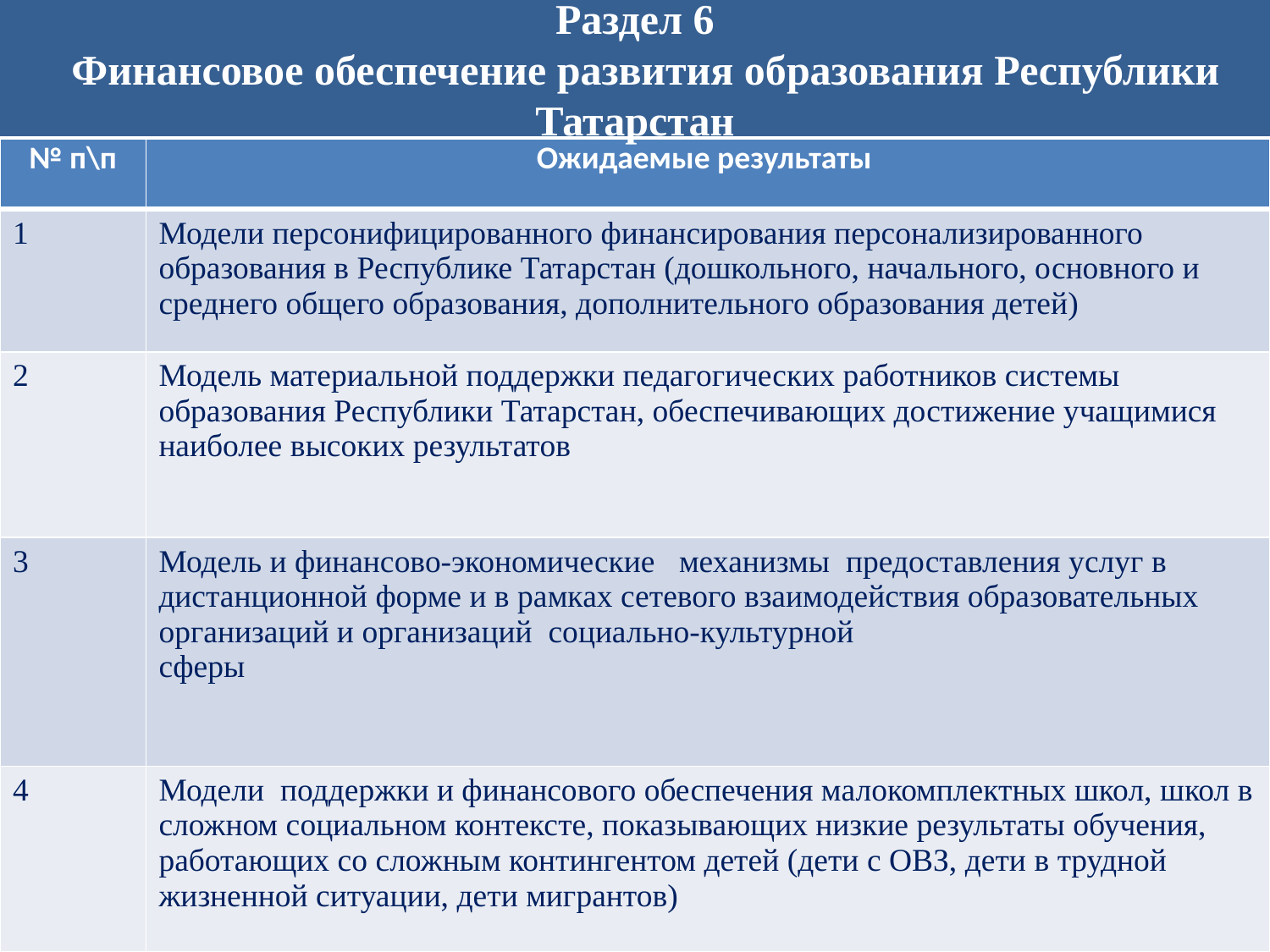

# Раздел 6 Финансовое обеспечение развития образования Республики Татарстан
| № п\п | Ожидаемые результаты |
| --- | --- |
| 1 | Модели персонифицированного финансирования персонализированного образования в Республике Татарстан (дошкольного, начального, основного и среднего общего образования, дополнительного образования детей) |
| 2 | Модель материальной поддержки педагогических работников системы образования Республики Татарстан, обеспечивающих достижение учащимися наиболее высоких результатов |
| 3 | Модель и финансово-экономические механизмы предоставления услуг в дистанционной форме и в рамках сетевого взаимодействия образовательных организаций и организаций социально-культурной сферы |
| 4 | Модели поддержки и финансового обеспечения малокомплектных школ, школ в сложном социальном контексте, показывающих низкие результаты обучения, работающих со сложным контингентом детей (дети с ОВЗ, дети в трудной жизненной ситуации, дети мигрантов) |

35